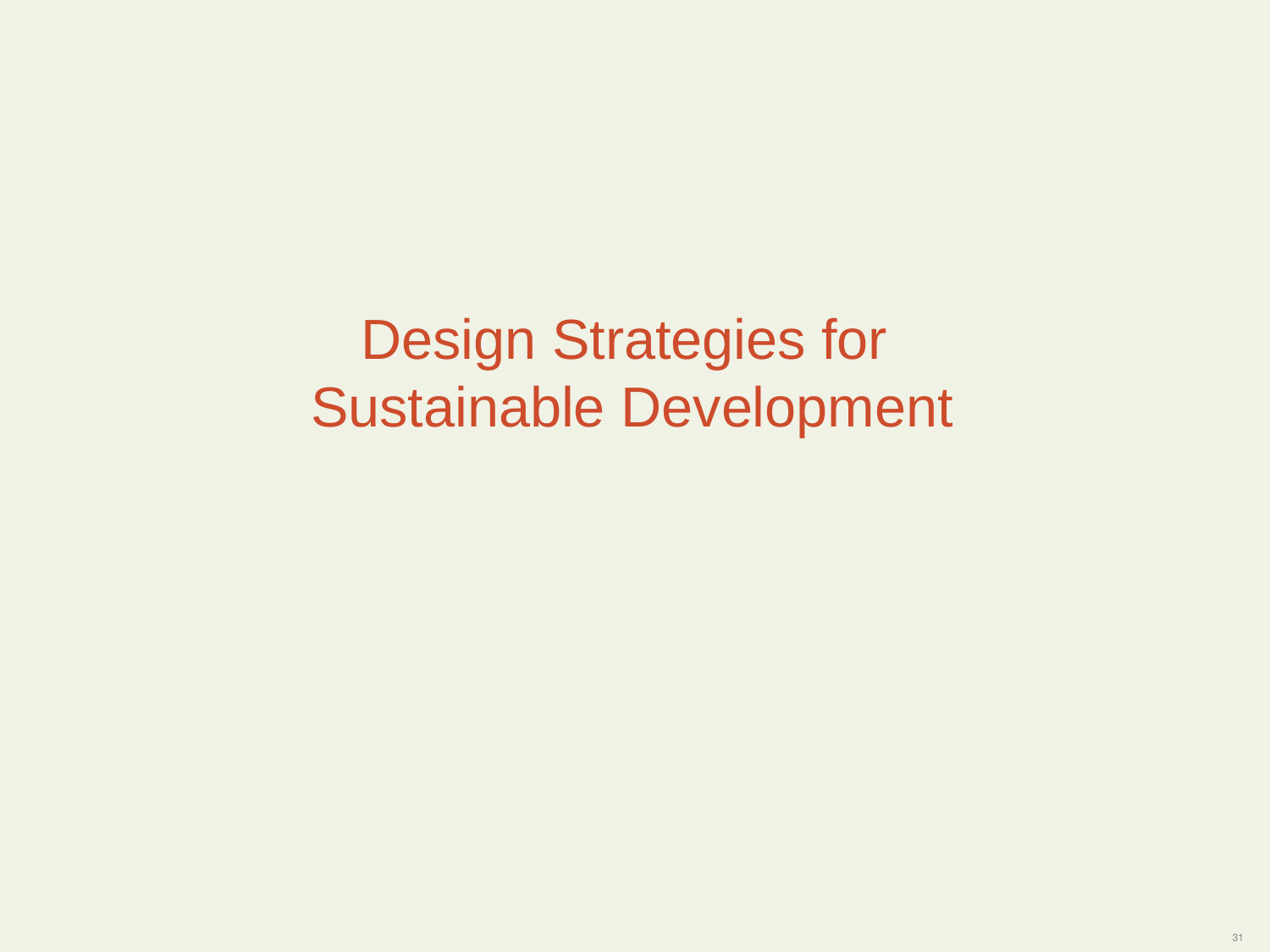

# Design Strategies for Sustainable Development
31